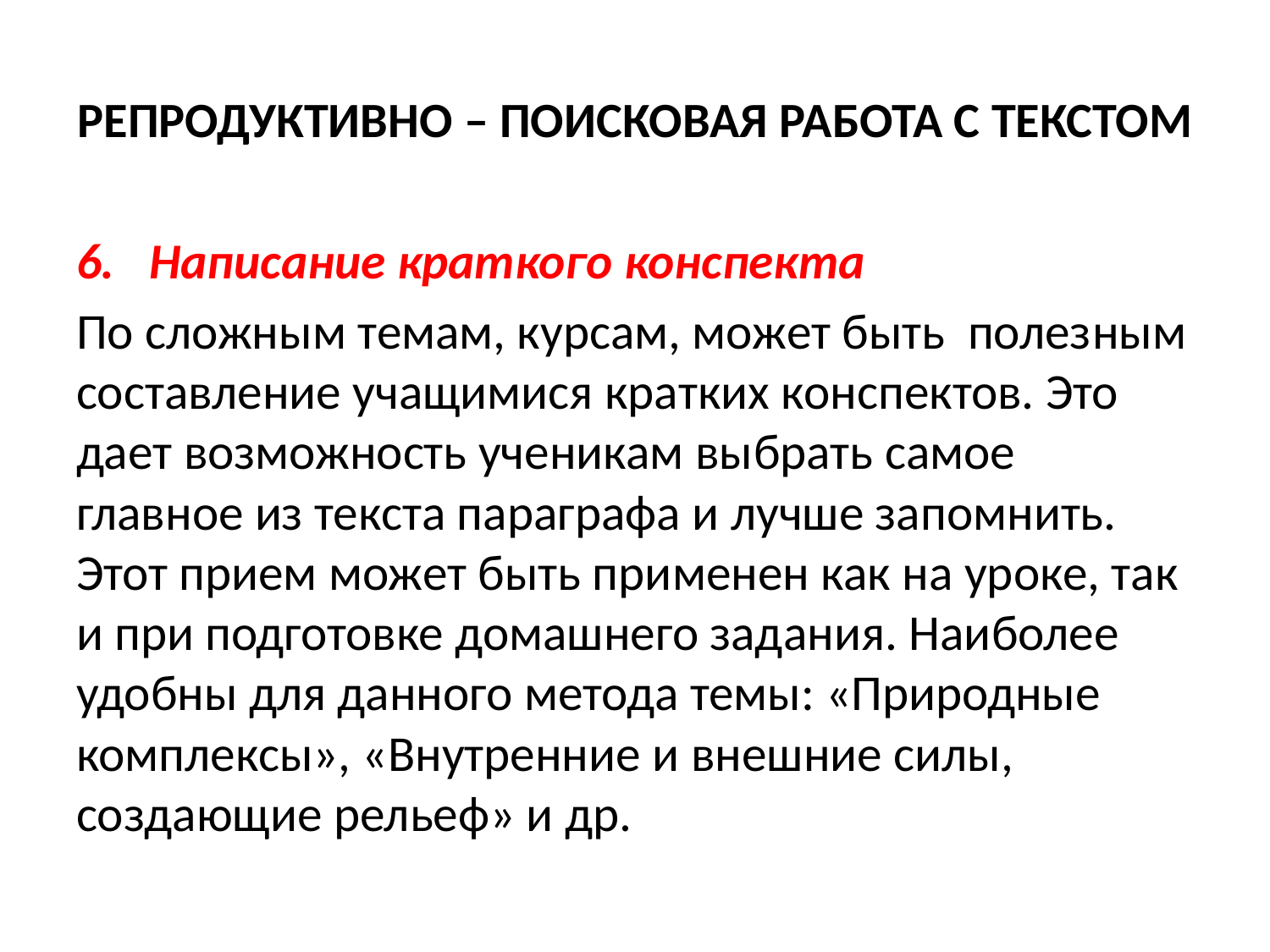

# РЕПРОДУКТИВНО – ПОИСКОВАЯ РАБОТА С ТЕКСТОМ
6.   Написание краткого конспекта
По сложным темам, курсам, может быть  полез­ным составление учащимися кратких конспектов. Это дает возможность ученикам вы­брать самое главное из текста параграфа и лучше запомнить. Этот прием может быть применен как на уроке, так и при подготовке домашнего задания. Наиболее удобны для данного метода темы: «Природные комплексы», «Внутренние и внешние силы, создающие рельеф» и др.